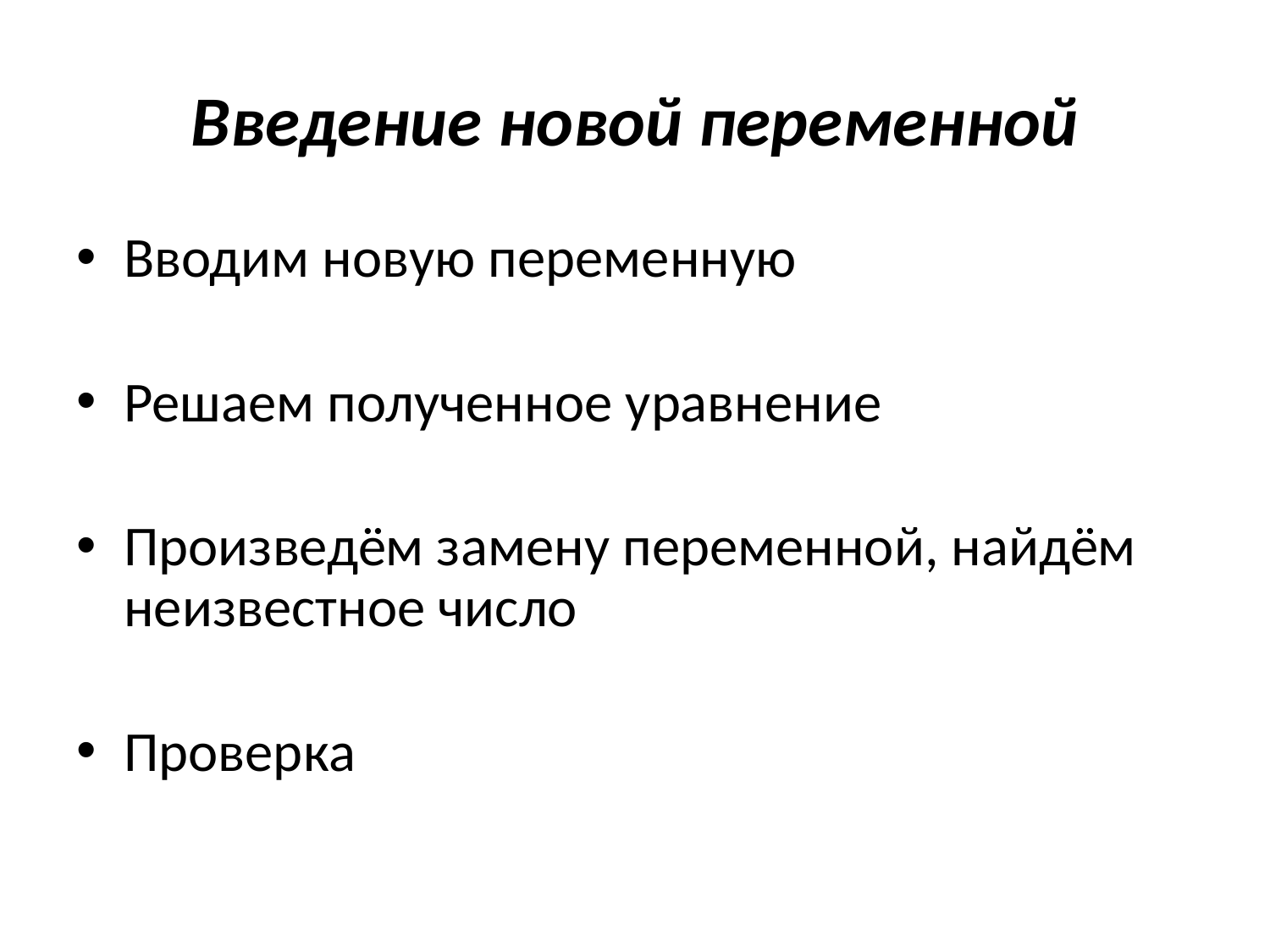

# Введение новой переменной
Вводим новую переменную

Решаем полученное уравнение

Произведём замену переменной, найдём неизвестное число

Проверка